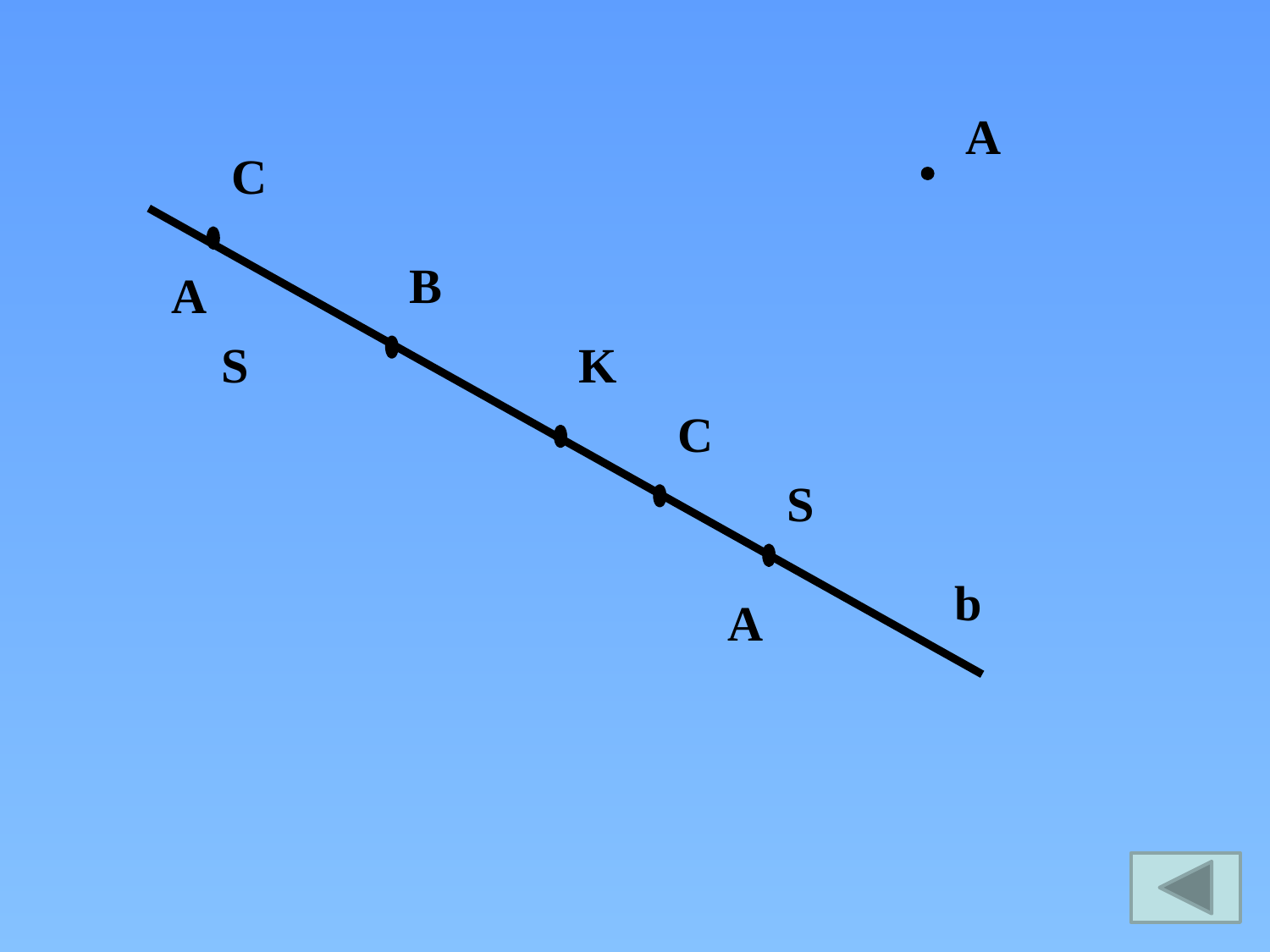

A
C

B
A
S
K

C

S

b
A